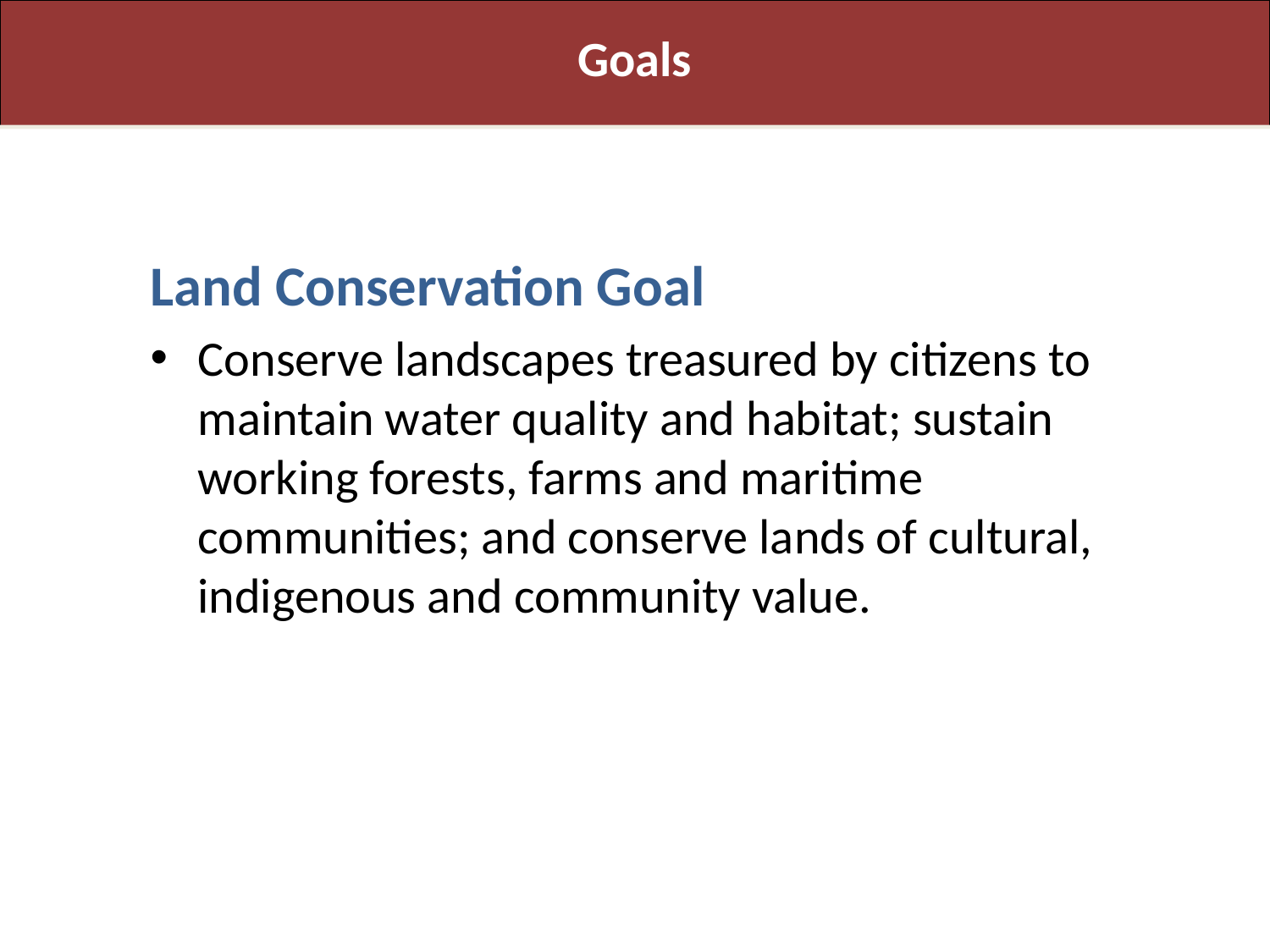

Goals
Land Conservation Goal
Conserve landscapes treasured by citizens to maintain water quality and habitat; sustain working forests, farms and maritime communities; and conserve lands of cultural, indigenous and community value.